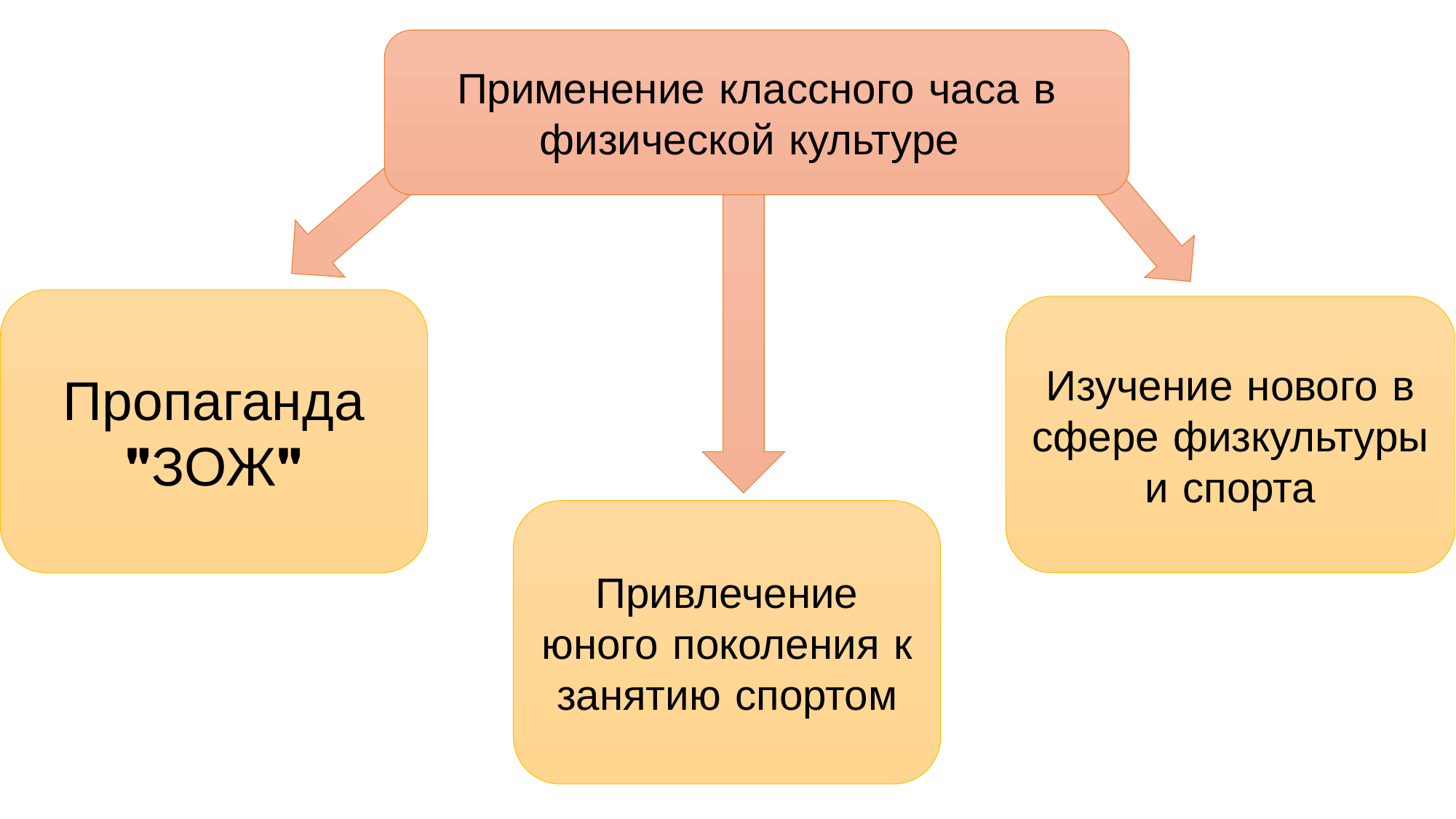

Применение классного часа в физической культуре

Пропаганда "ЗОЖ"
Изучение нового в сфере физкультуры и спорта
Привлечение юного поколения к занятию спортом